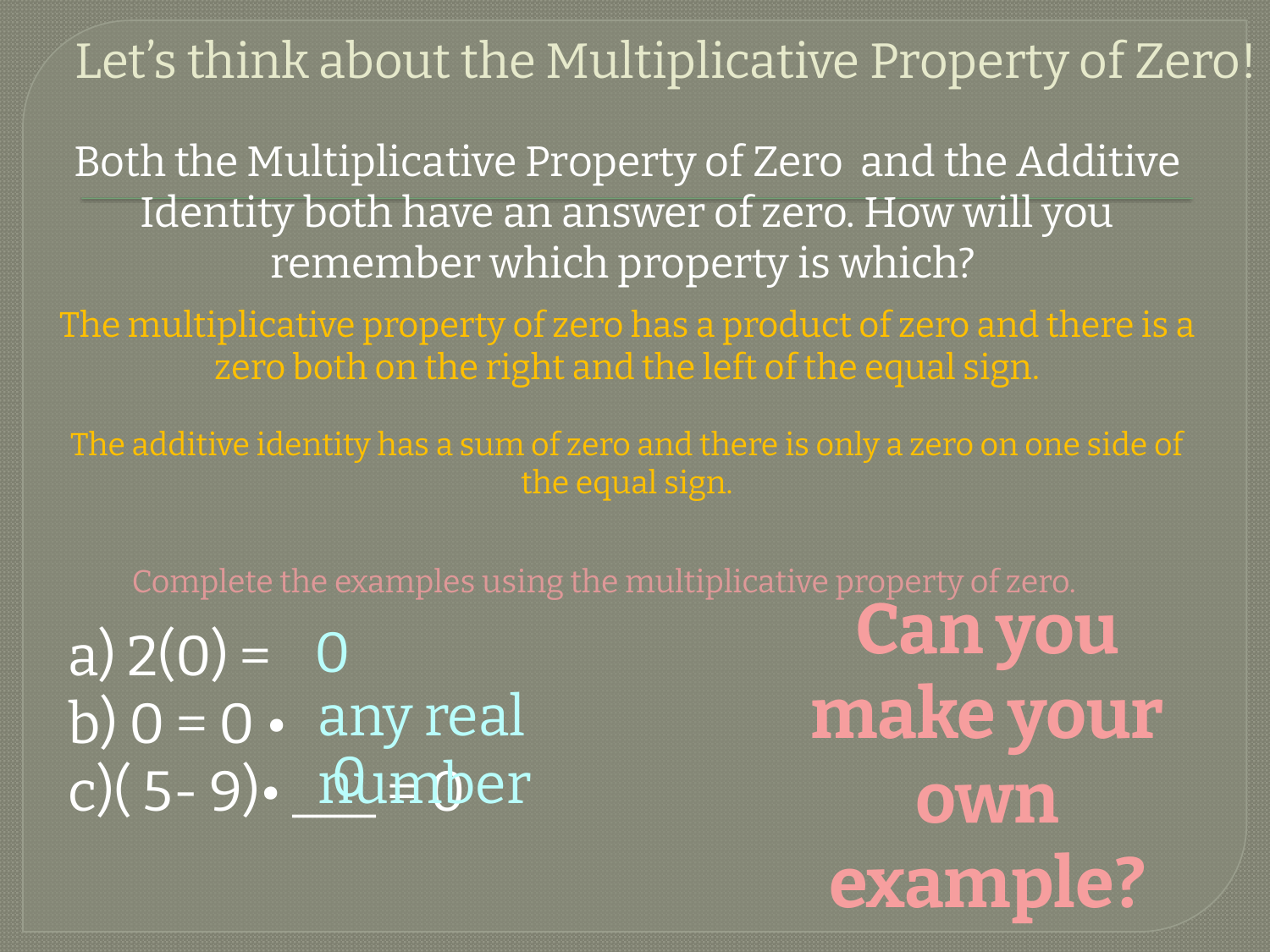

# Let’s think about the Multiplicative Property of Zero!
Both the Multiplicative Property of Zero  and the Additive Identity both have an answer of zero. How will you remember which property is which?
The multiplicative property of zero has a product of zero and there is a zero both on the right and the left of the equal sign.

The additive identity has a sum of zero and there is only a zero on one side of the equal sign.
Complete the examples using the multiplicative property of zero.
Can you make your own example?
0
a) 2(0) =
b) 0 = 0 •
c)( 5- 9)• ___ = 0

any real number
0